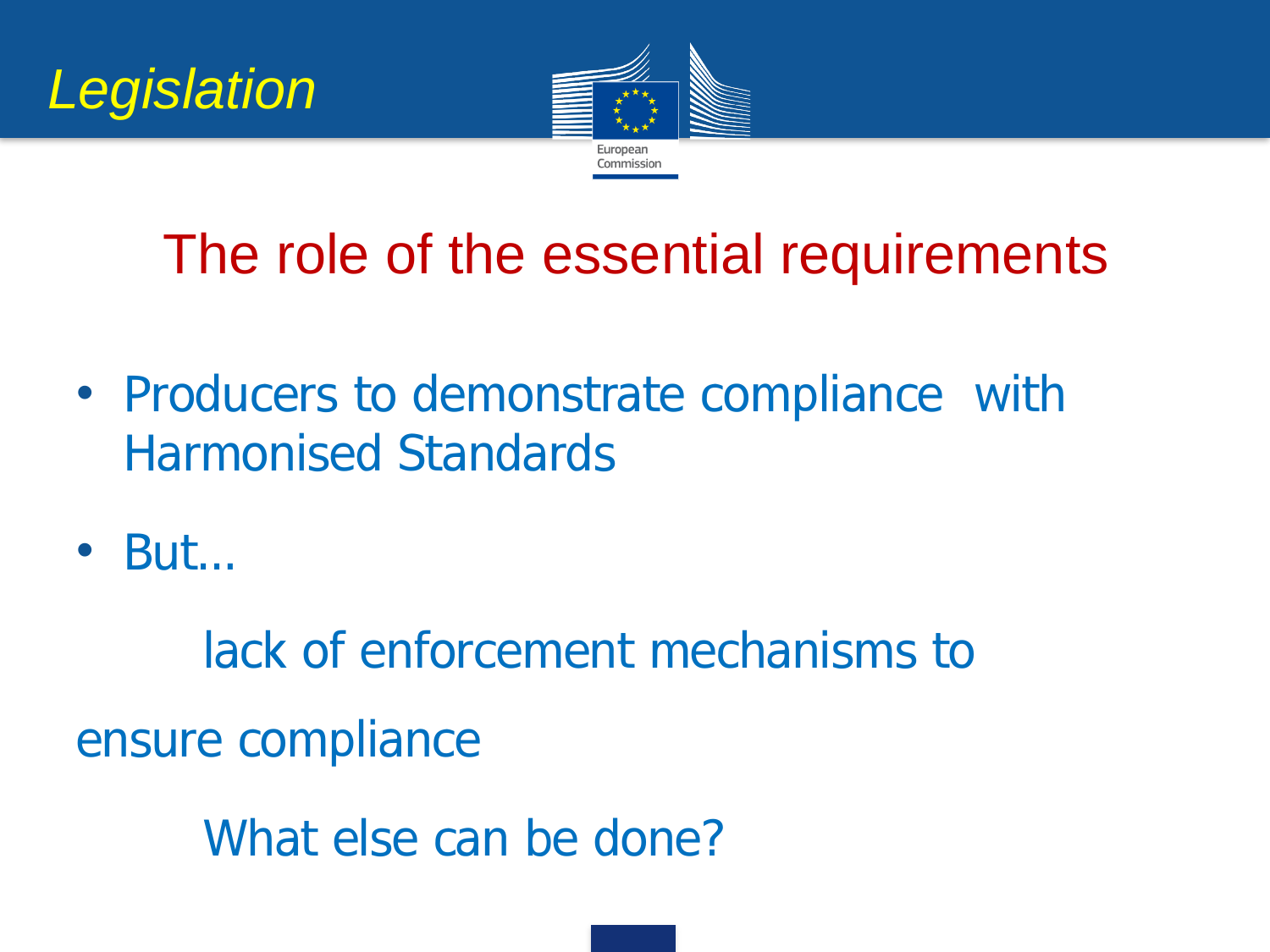

Legislation
# The role of the essential requirements
Producers to demonstrate compliance  with Harmonised Standards
But…
	lack of enforcement mechanisms to 	ensure compliance
	What else can be done?